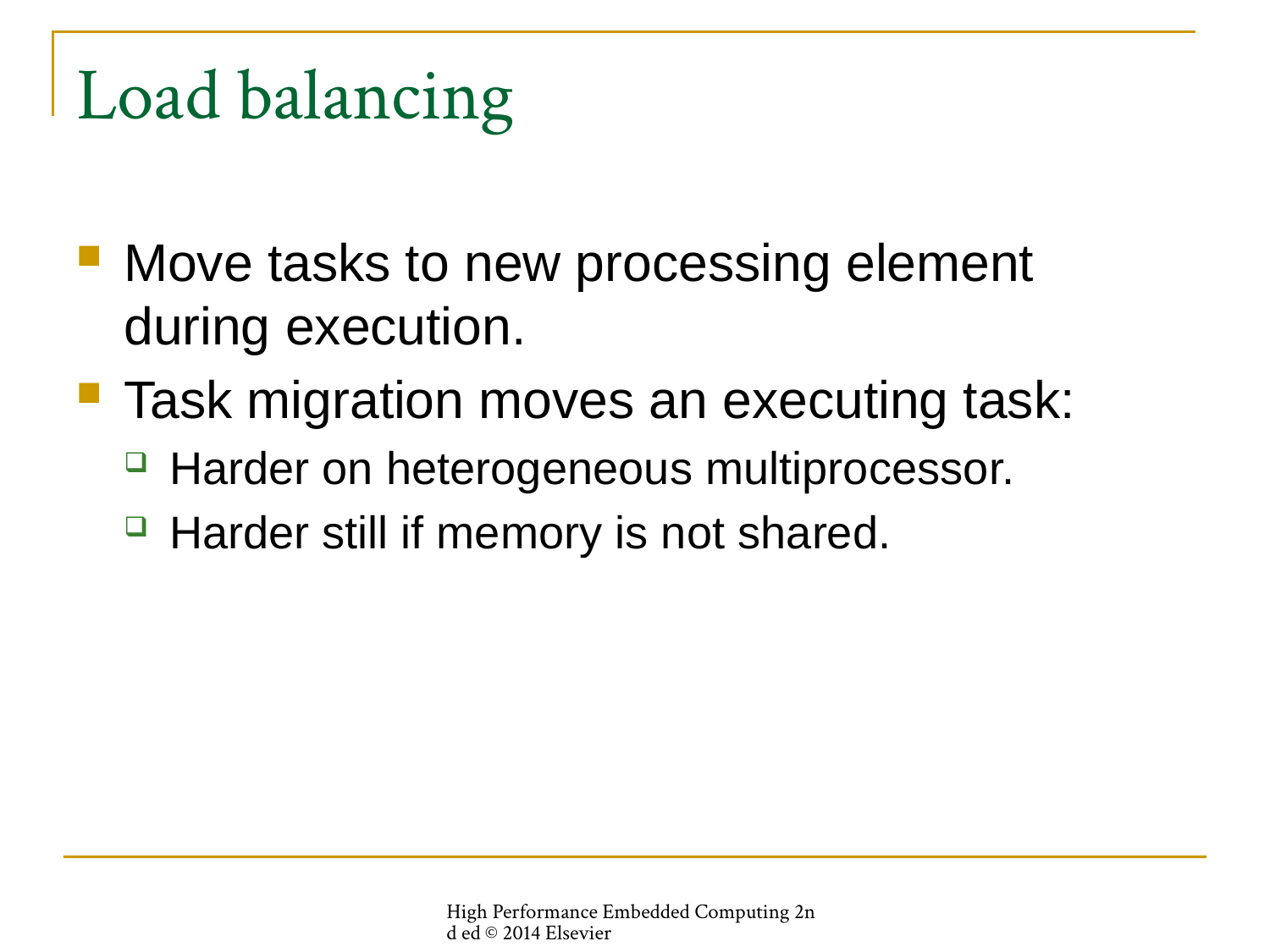

# Load balancing
Move tasks to new processing element during execution.
Task migration moves an executing task:
Harder on heterogeneous multiprocessor.
Harder still if memory is not shared.
High Performance Embedded Computing 2nd ed © 2014 Elsevier